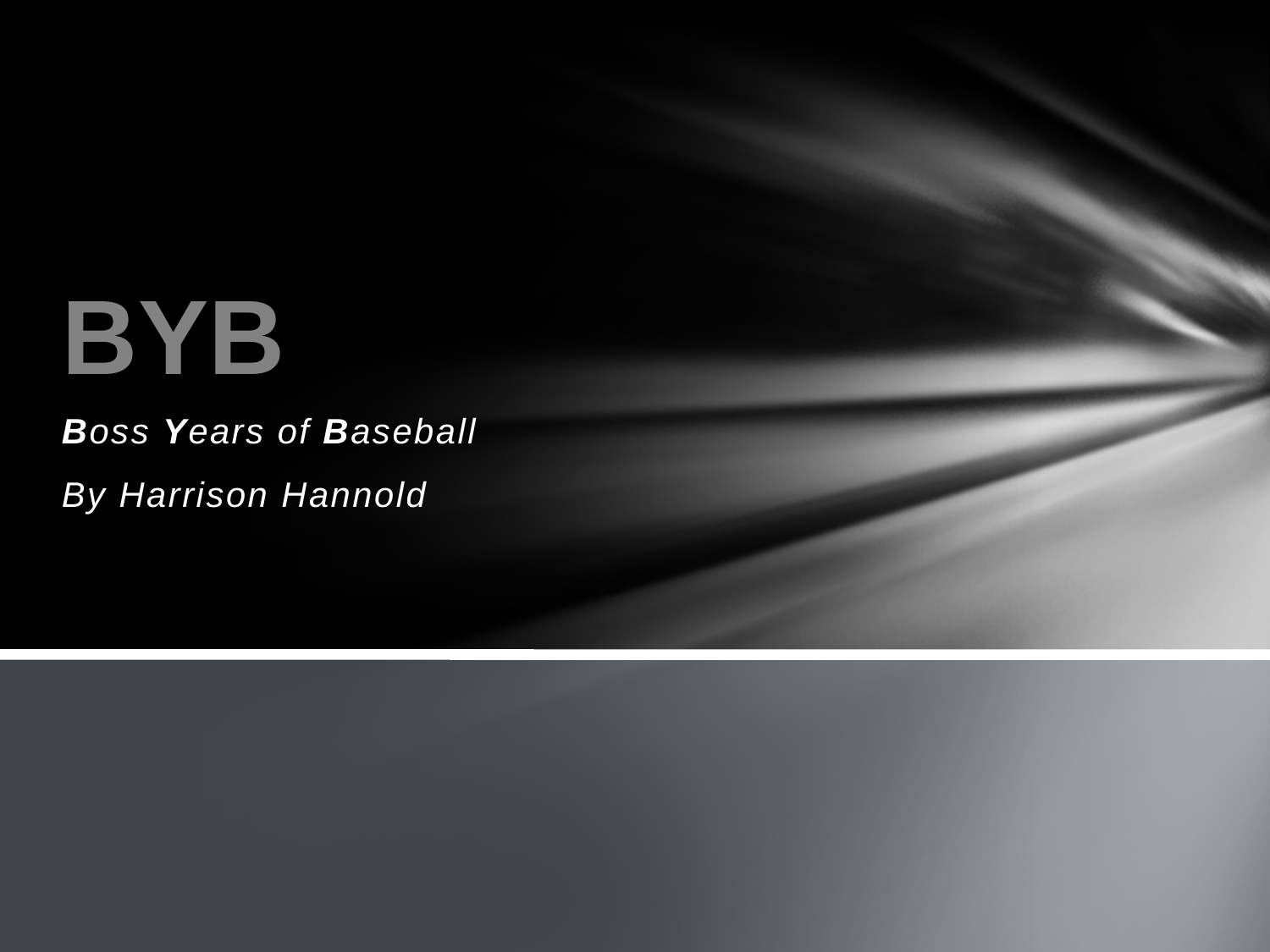

# BYB
Boss Years of Baseball
By Harrison Hannold